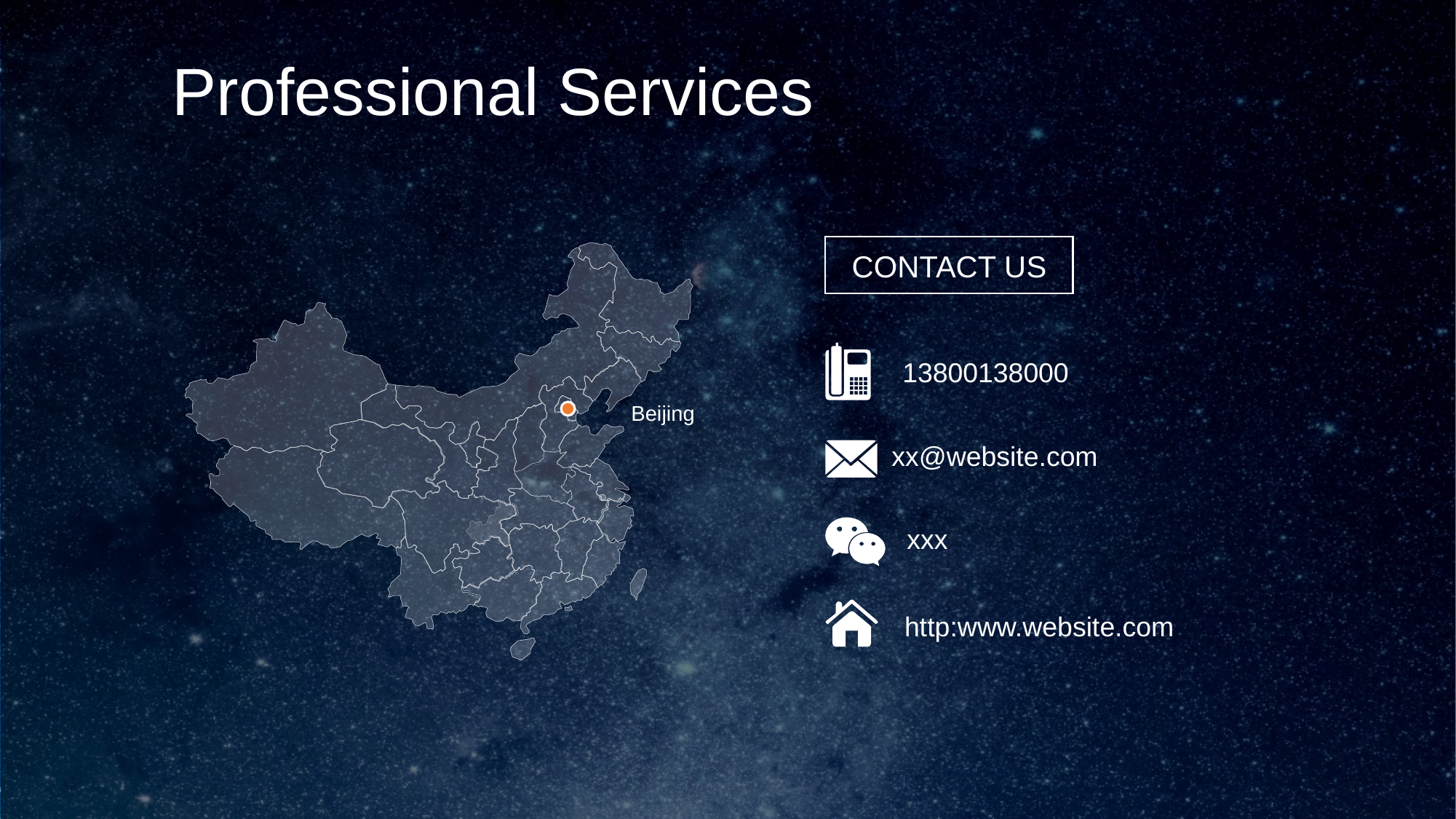

# Professional Services
Contact Us

Beijing

13800138000
xx@website.com

xxx

http:www.website.com